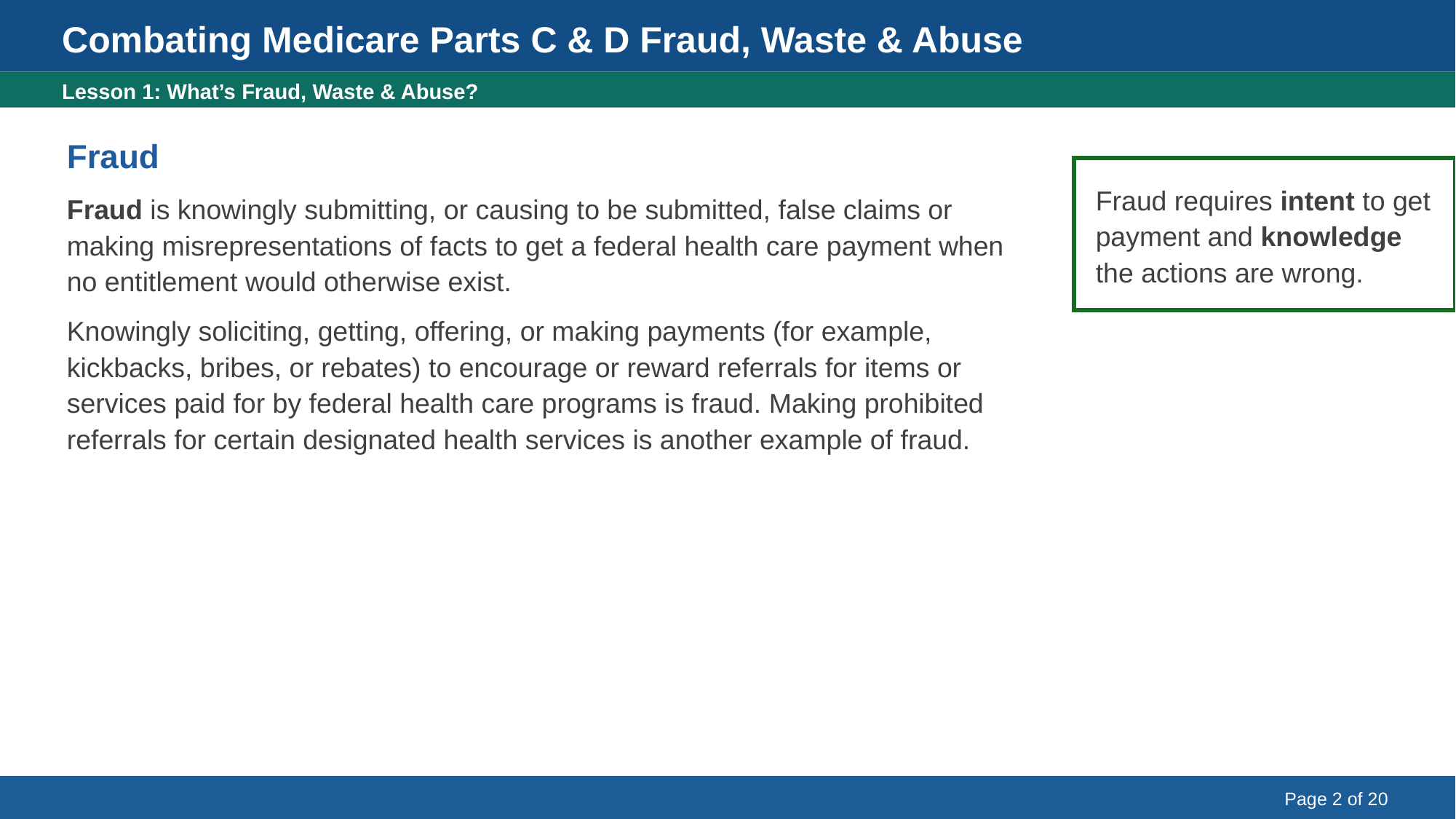

Combating Medicare Parts C & D Fraud, Waste & Abuse
Fraud

Lesson 1: What’s Fraud, Waste & Abuse?
Fraud
Fraud is knowingly submitting, or causing to be submitted, false claims or making misrepresentations of facts to get a federal health care payment when no entitlement would otherwise exist.
Knowingly soliciting, getting, offering, or making payments (for example, kickbacks, bribes, or rebates) to encourage or reward referrals for items or services paid for by federal health care programs is fraud. Making prohibited referrals for certain designated health services is another example of fraud.
Fraud requires intent to get payment and knowledge the actions are wrong.

Page 2 of 20